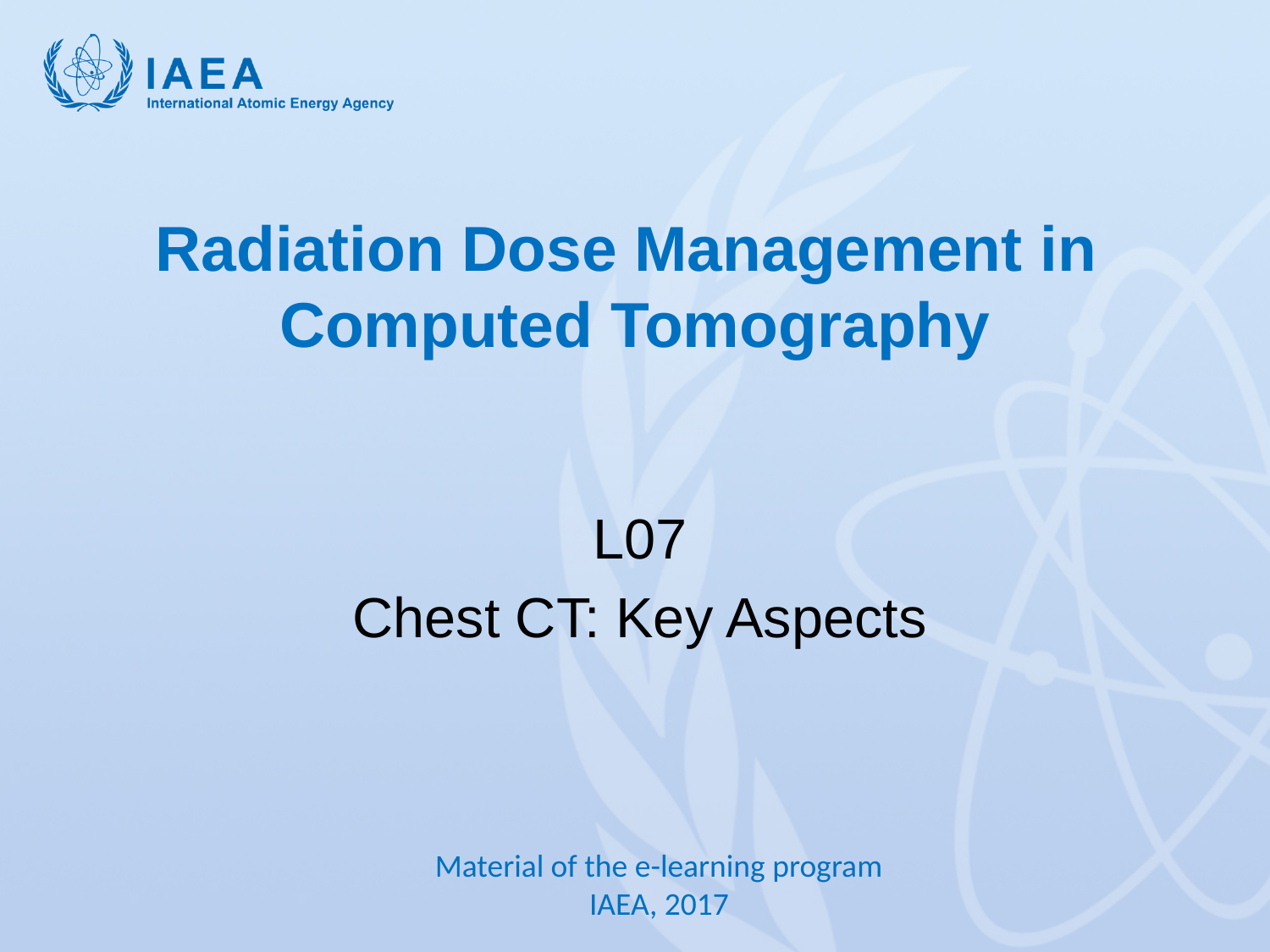

# Radiation Dose Management in Computed Tomography
L07
Chest CT: Key Aspects
Material of the e-learning program
IAEA, 2017